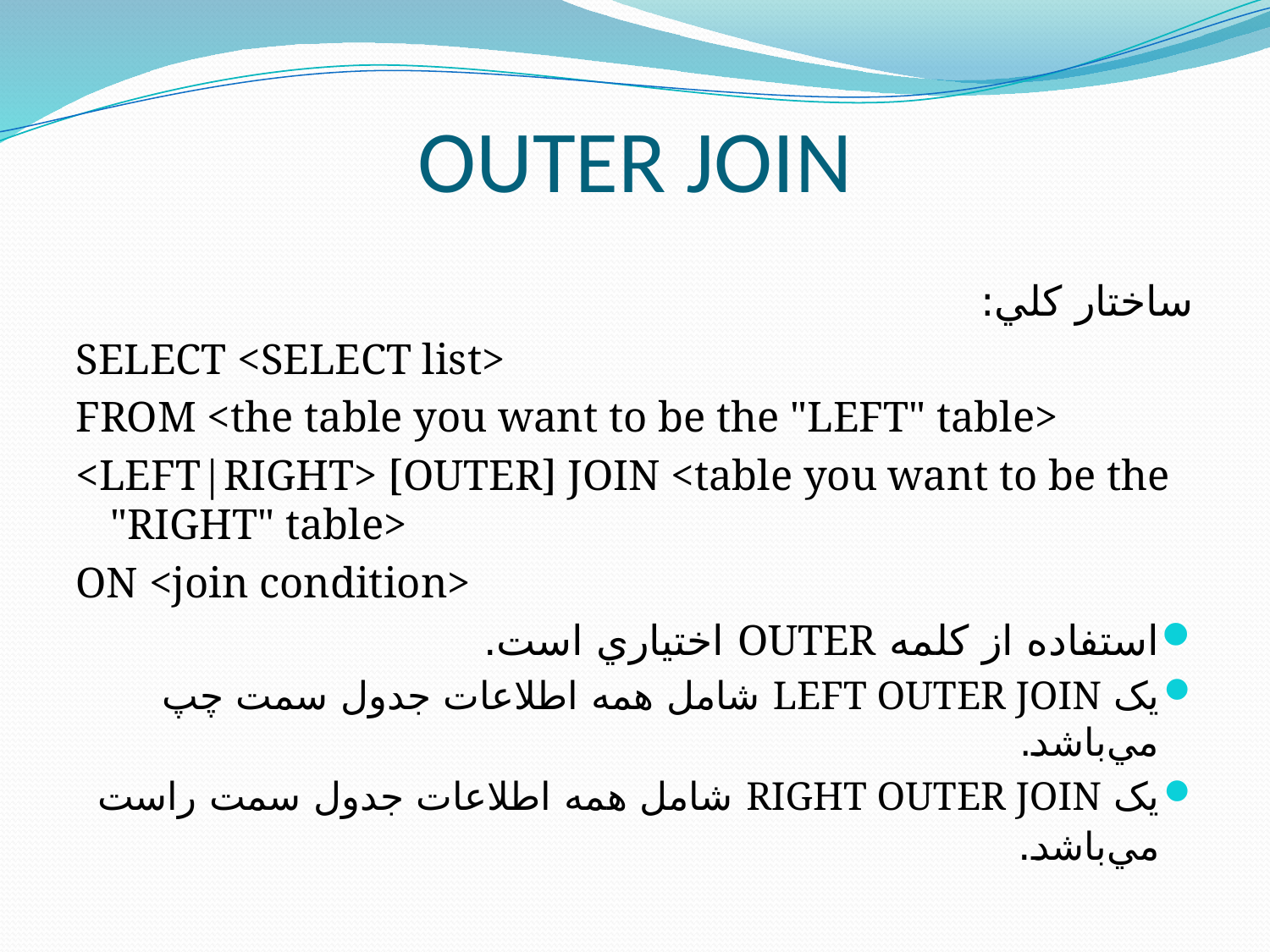

# OUTER JOIN
ساختار کلي:
SELECT <SELECT list>
FROM <the table you want to be the "LEFT" table>
<LEFT|RIGHT> [OUTER] JOIN <table you want to be the "RIGHT" table>
ON <join condition>
استفاده از کلمه OUTER ‌اختياري است.
يک LEFT OUTER JOIN شامل همه اطلاعات جدول سمت چپ مي‌باشد.
يک RIGHT OUTER JOIN شامل همه اطلاعات جدول سمت راست مي‌باشد.